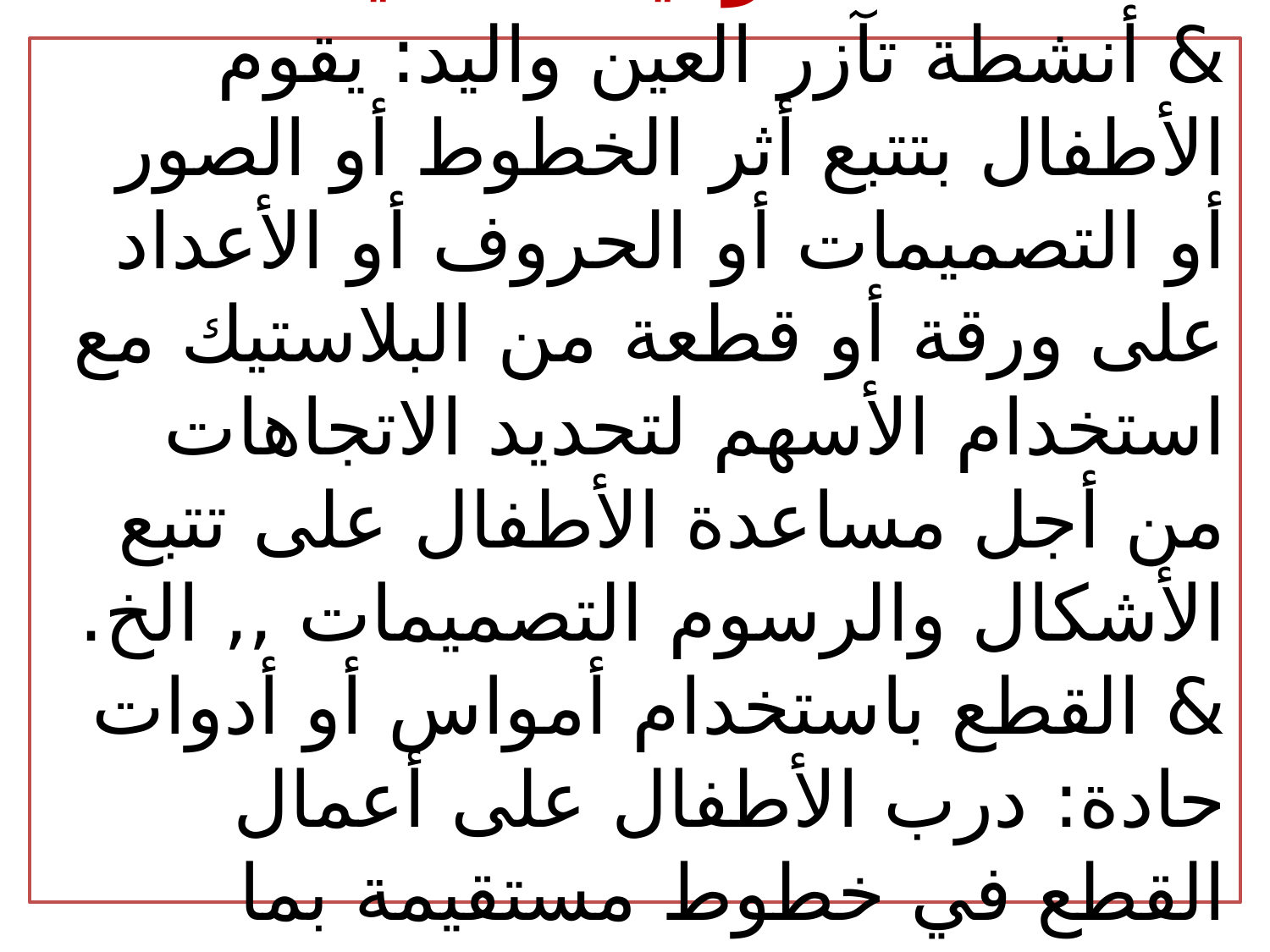

# الأنشطة الحركية  الدقيقة: & أنشطة تآزر العين واليد: يقوم الأطفال بتتبع أثر الخطوط أو الصور أو التصميمات أو الحروف أو الأعداد على ورقة أو قطعة من البلاستيك مع استخدام الأسهم لتحديد الاتجاهات من أجل مساعدة الأطفال على تتبع الأشكال والرسوم التصميمات ,, الخ. & القطع باستخدام أمواس أو أدوات حادة: درب الأطفال على أعمال القطع في خطوط مستقيمة بما يتناسب ونموهم الإدراكي الحركي.